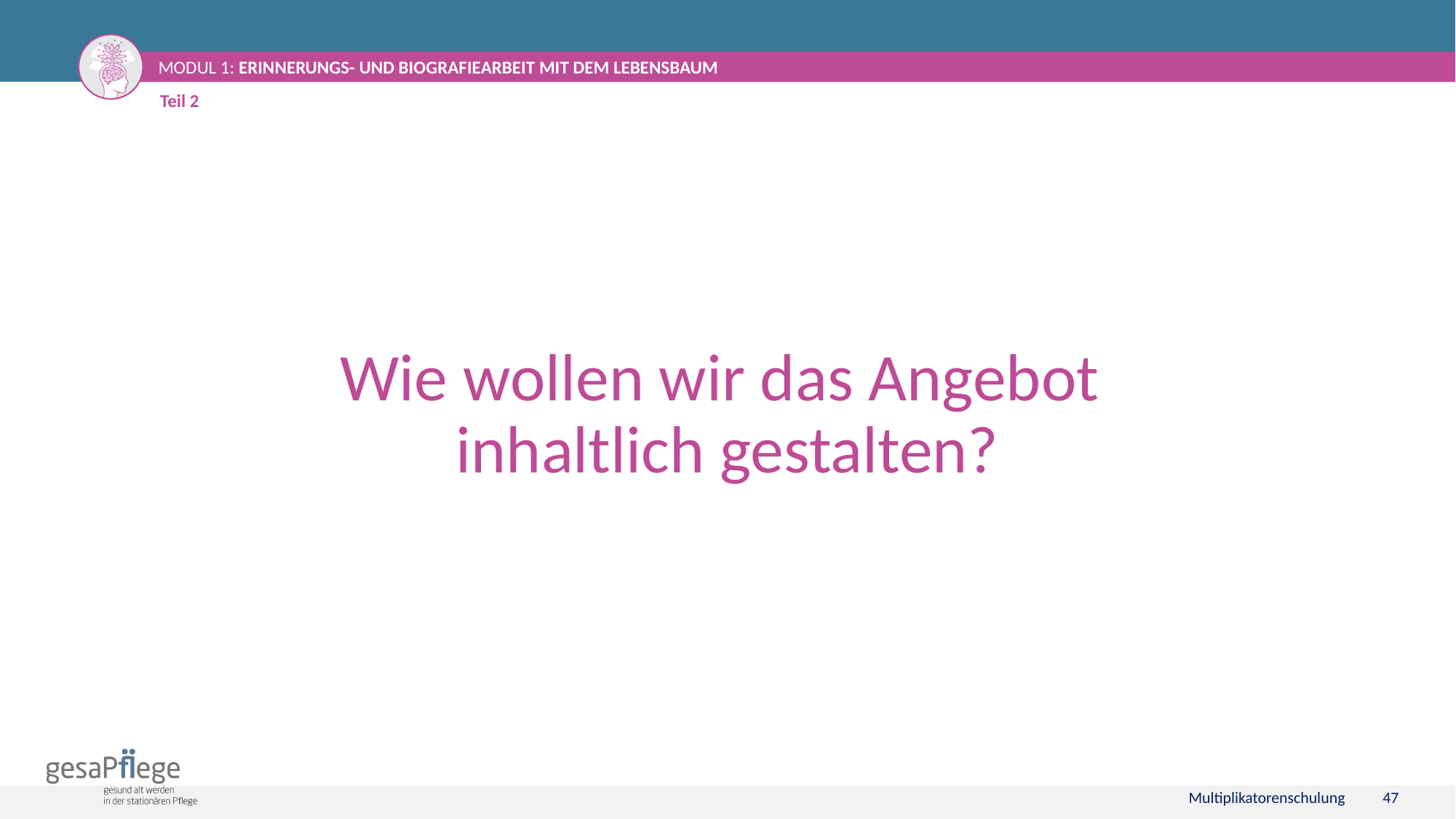

Teil 2
Wie wollen wir das Angebot
inhaltlich gestalten?
Multiplikatorenschulung
47